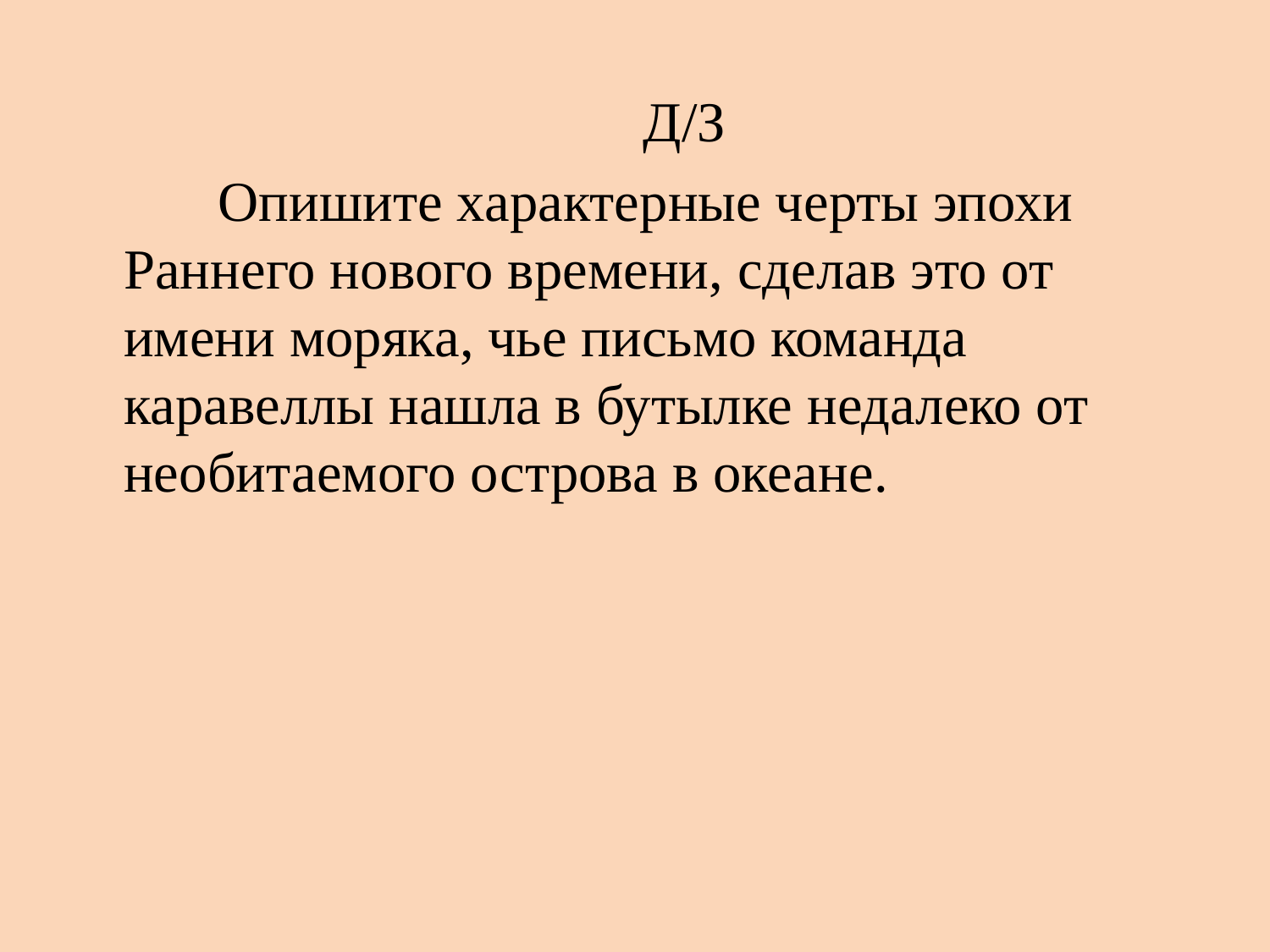

Д/З
          Опишите характерные черты эпохи Раннего нового времени, сделав это от имени моряка, чье письмо команда каравеллы нашла в бутылке недалеко от необитаемого острова в океане.